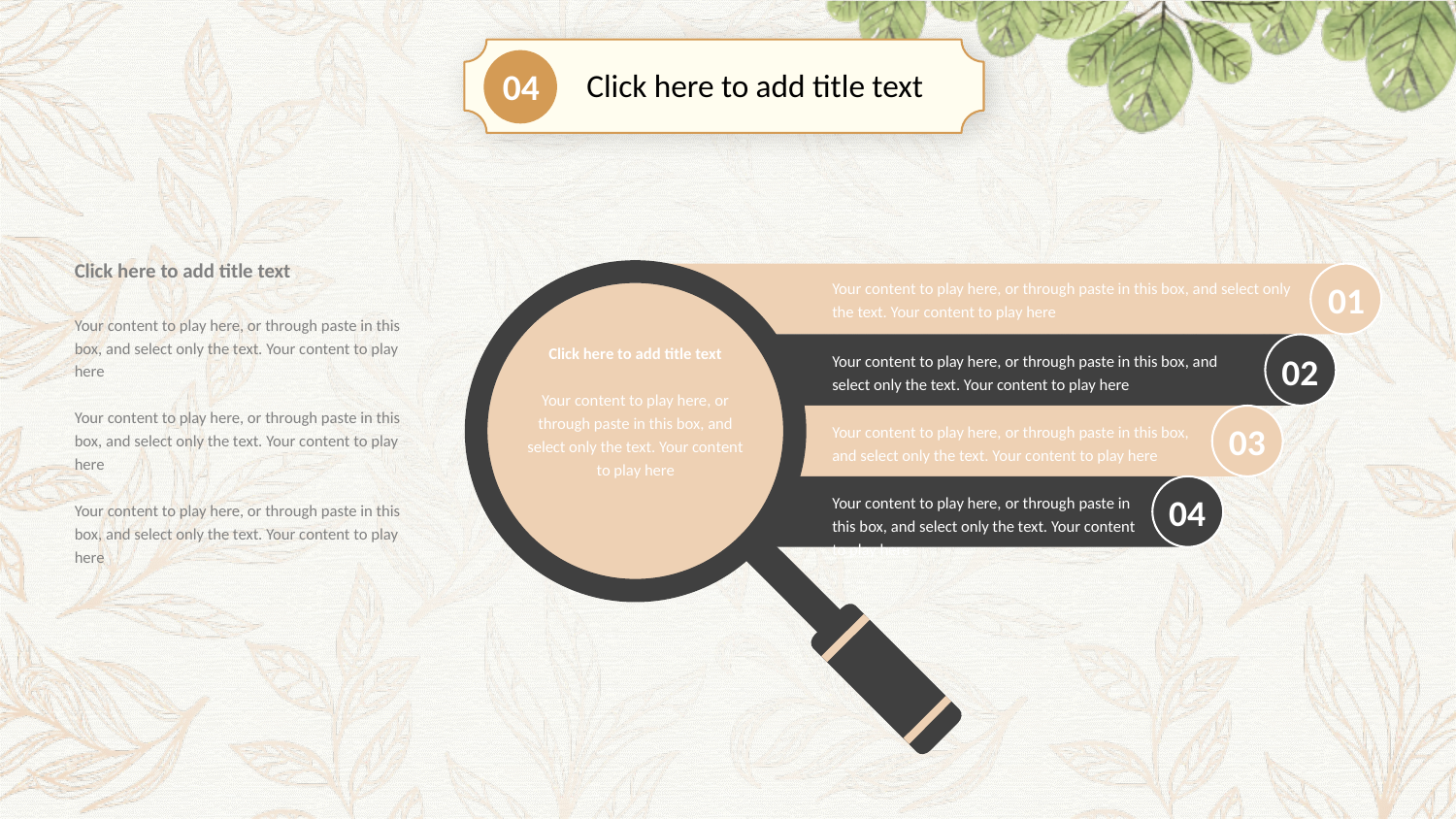

04
Click here to add title text
Click here to add title text

Your content to play here, or through paste in this box, and select only the text. Your content to play here

Your content to play here, or through paste in this box, and select only the text. Your content to play here

Your content to play here, or through paste in this box, and select only the text. Your content to play here

01
Your content to play here, or through paste in this box, and select only the text. Your content to play here

Click here to add title text

Your content to play here, or through paste in this box, and select only the text. Your content to play here
02
Your content to play here, or through paste in this box, and select only the text. Your content to play here

03
Your content to play here, or through paste in this box, and select only the text. Your content to play here

04
Your content to play here, or through paste in this box, and select only the text. Your content to play here